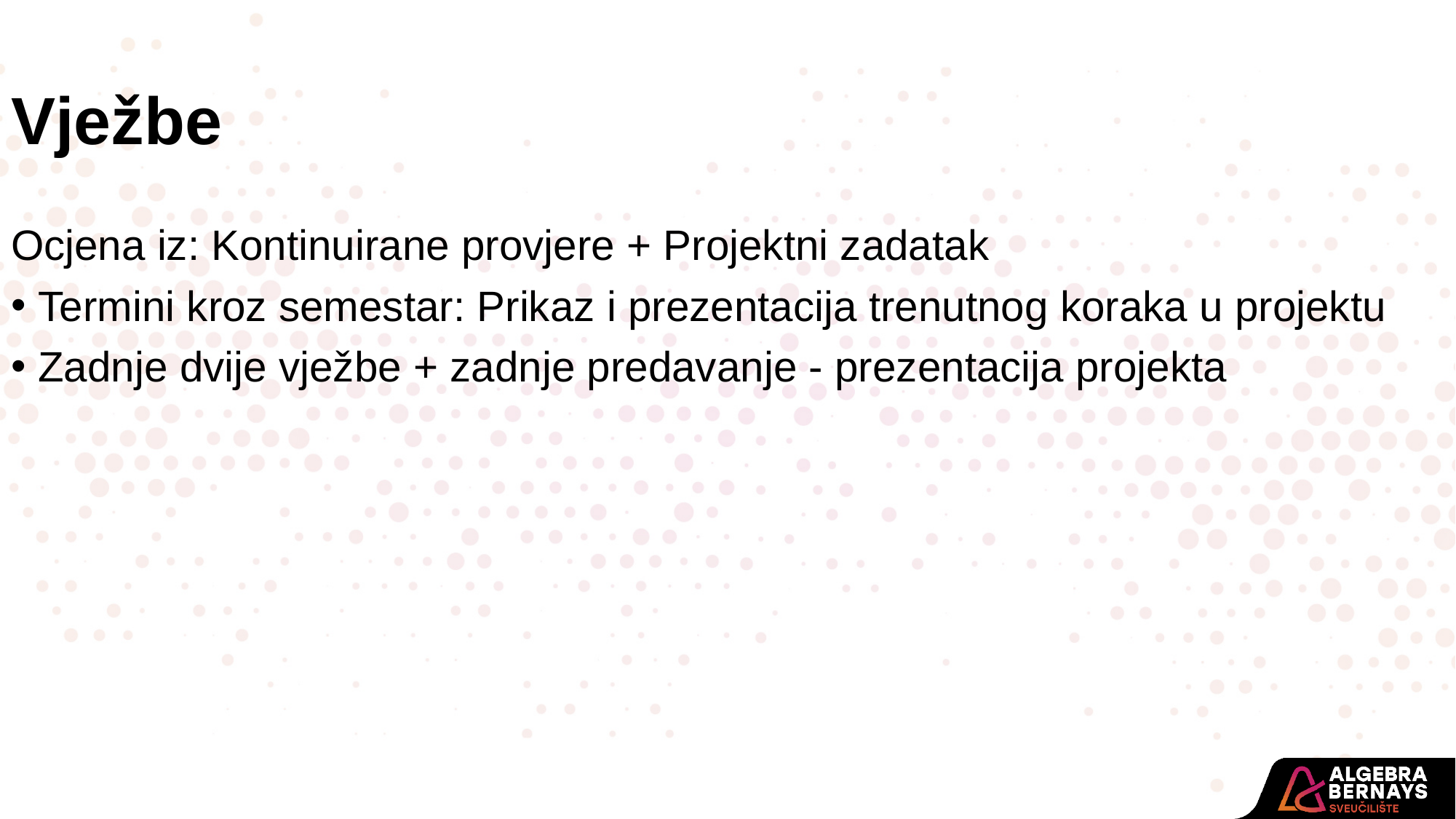

Vježbe
Ocjena iz: Kontinuirane provjere + Projektni zadatak
Termini kroz semestar: Prikaz i prezentacija trenutnog koraka u projektu
Zadnje dvije vježbe + zadnje predavanje - prezentacija projekta